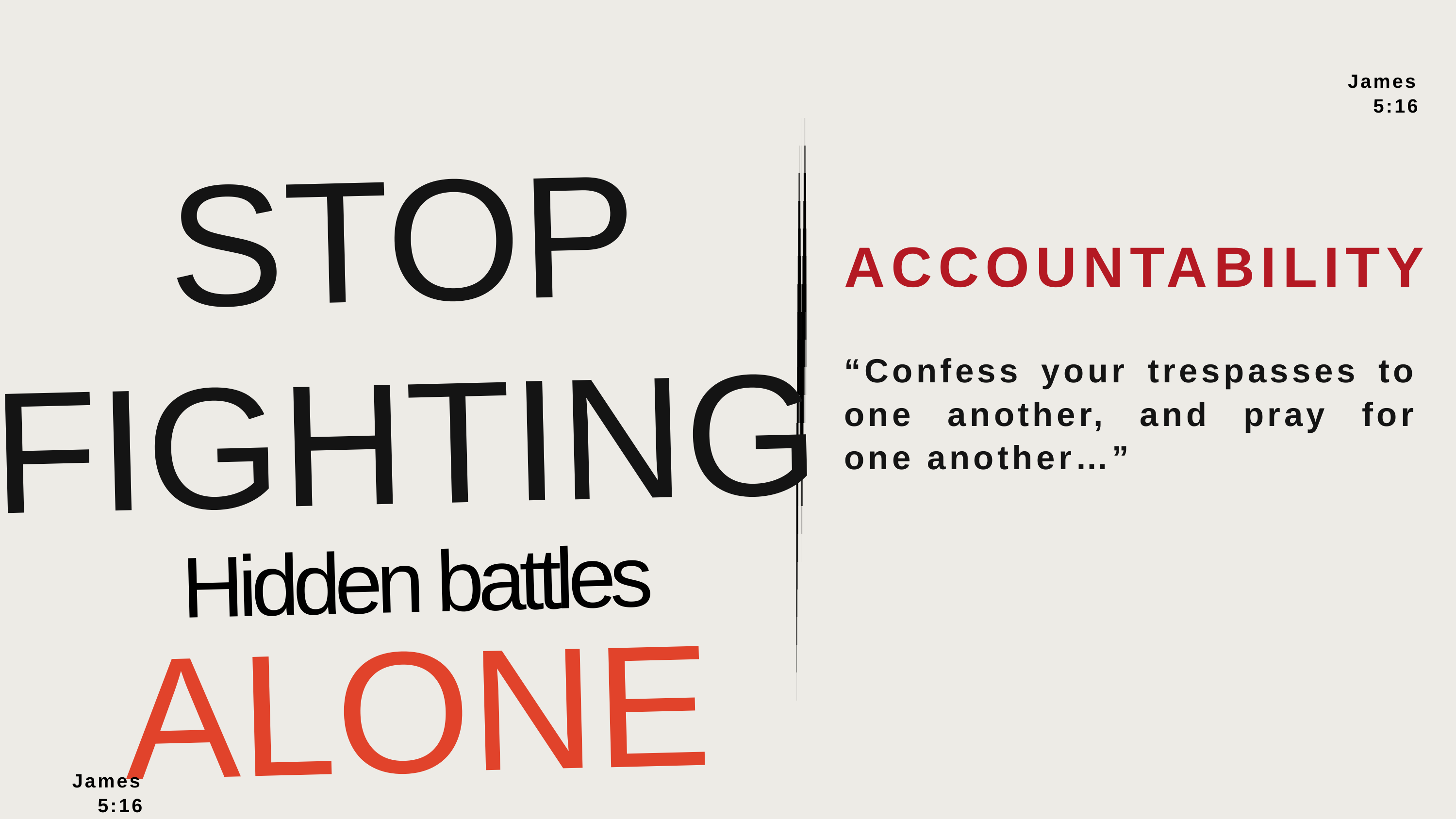

James 5:16
STOP FIGHTING
ACCOUNTABILITY

“Confess your trespasses to one another, and pray for one another…”

Hidden battles
ALONE
James 5:16